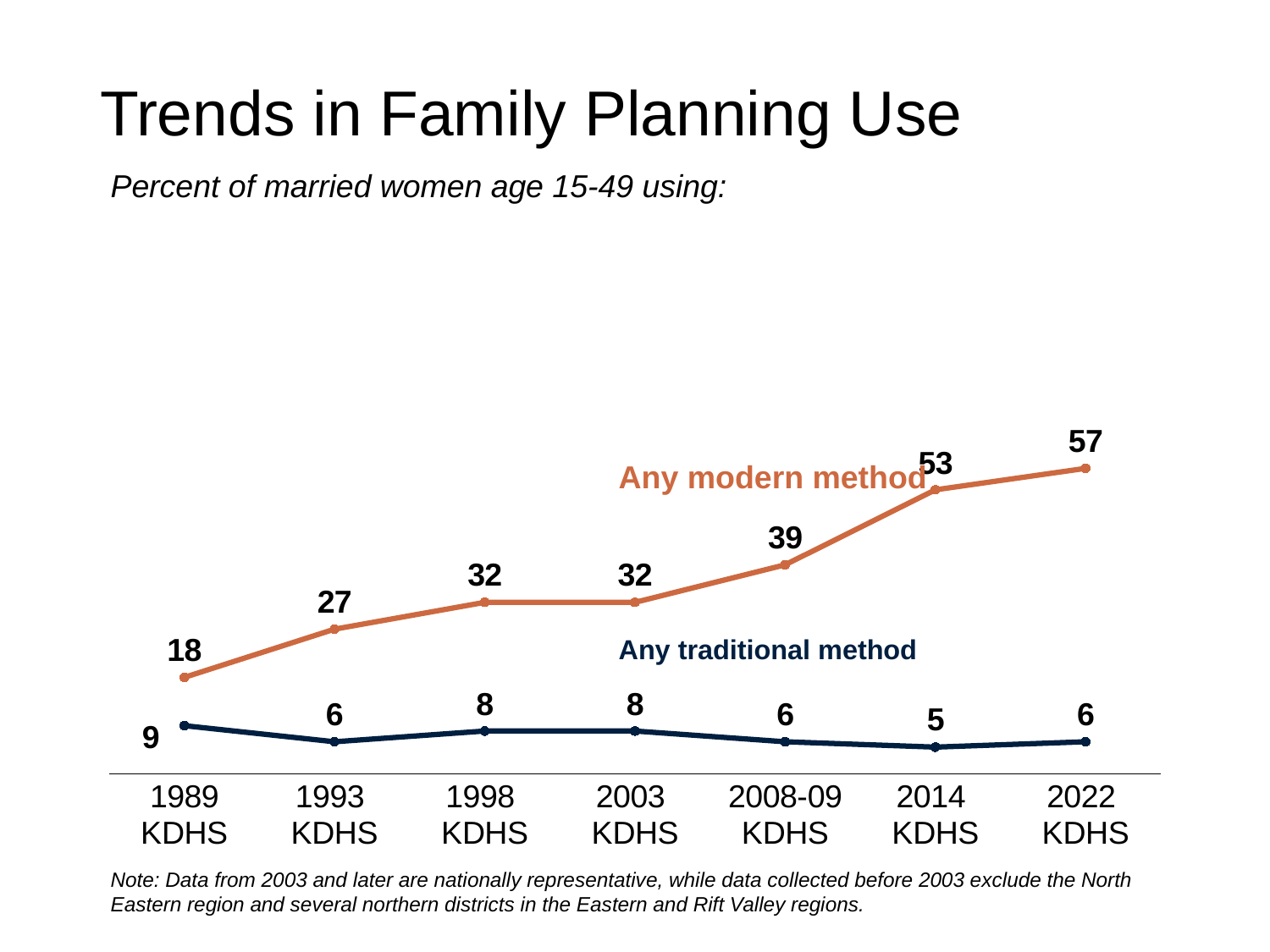

# Trends in Family Planning Use
Percent of married women age 15-49 using:

### Chart

| Category | Any modern method | Any traditional method |
|---|---|---|
| 1989
KDHS | 18.0 | 9.0 |
| 1993
KDHS | 27.0 | 6.0 |
| 1998
KDHS | 32.0 | 8.0 |
| 2003
KDHS | 32.0 | 8.0 |
| 2008-09 KDHS | 39.0 | 6.0 |
| 2014
KDHS | 53.0 | 5.0 |
| 2022
KDHS | 57.0 | 6.0 |
Any modern method
Any traditional method
Note: Data from 2003 and later are nationally representative, while data collected before 2003 exclude the North Eastern region and several northern districts in the Eastern and Rift Valley regions.